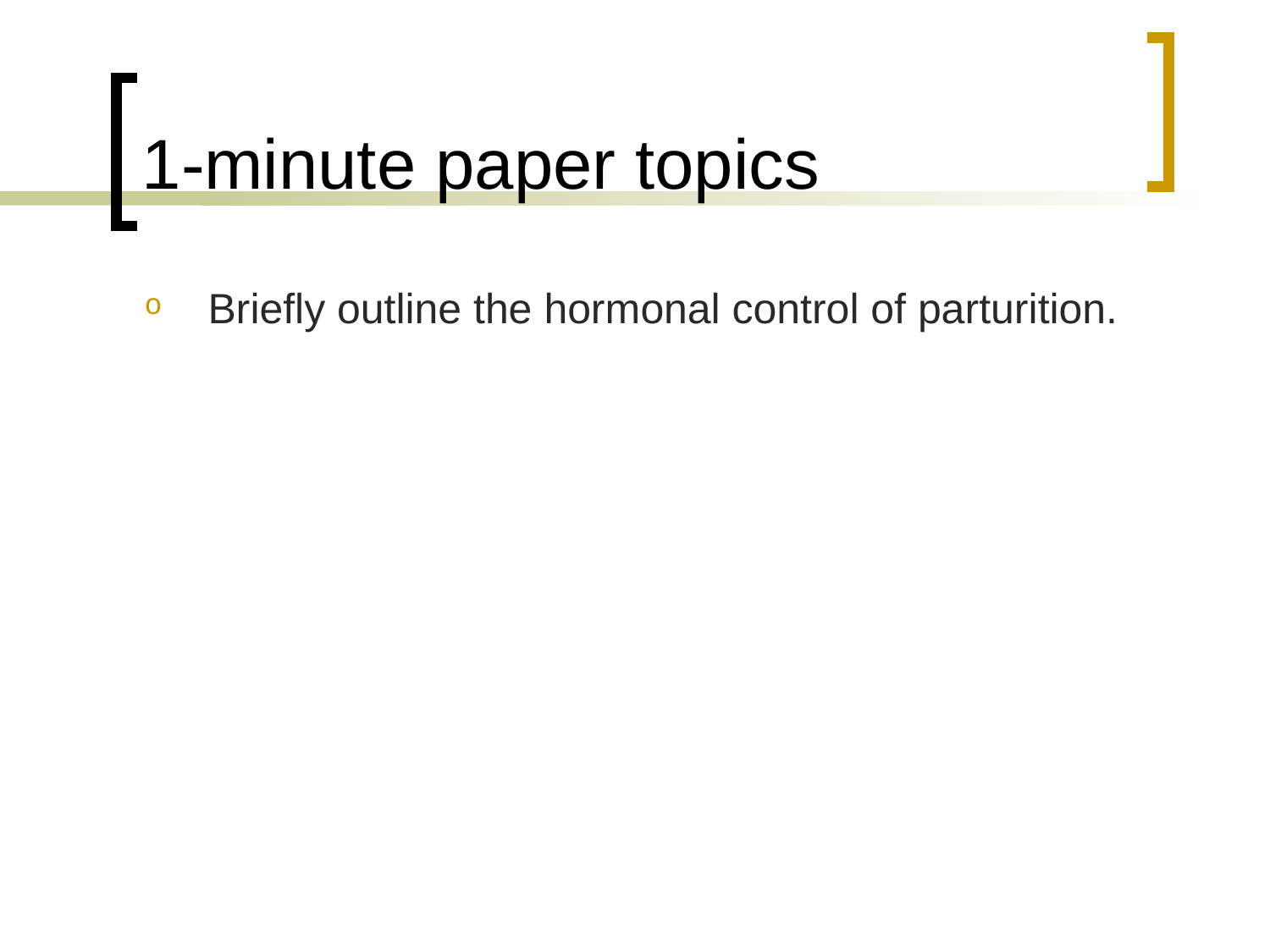

# 1-minute paper topics
Briefly outline the hormonal control of parturition.